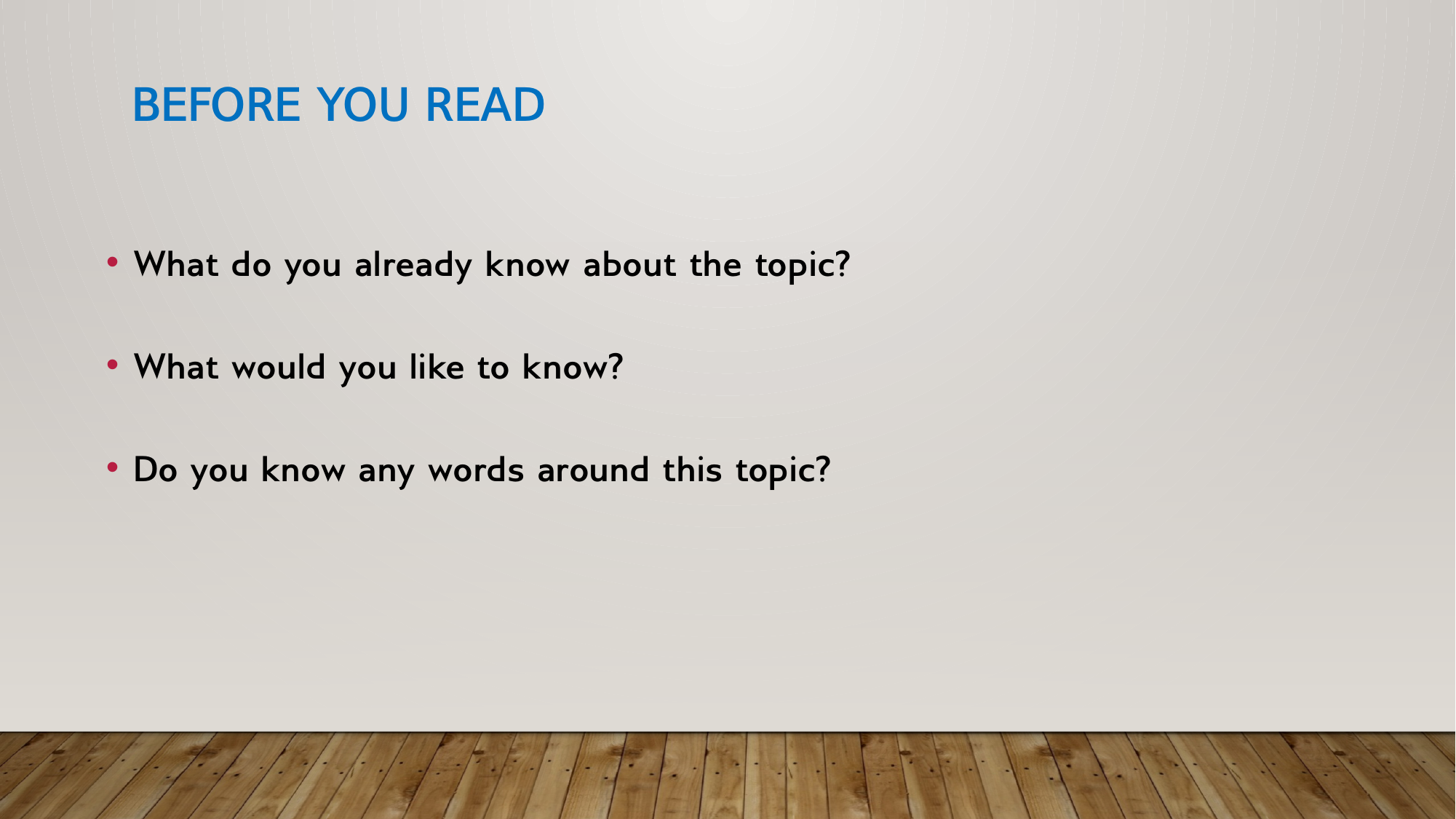

# Before you read
What do you already know about the topic?
What would you like to know?
Do you know any words around this topic?